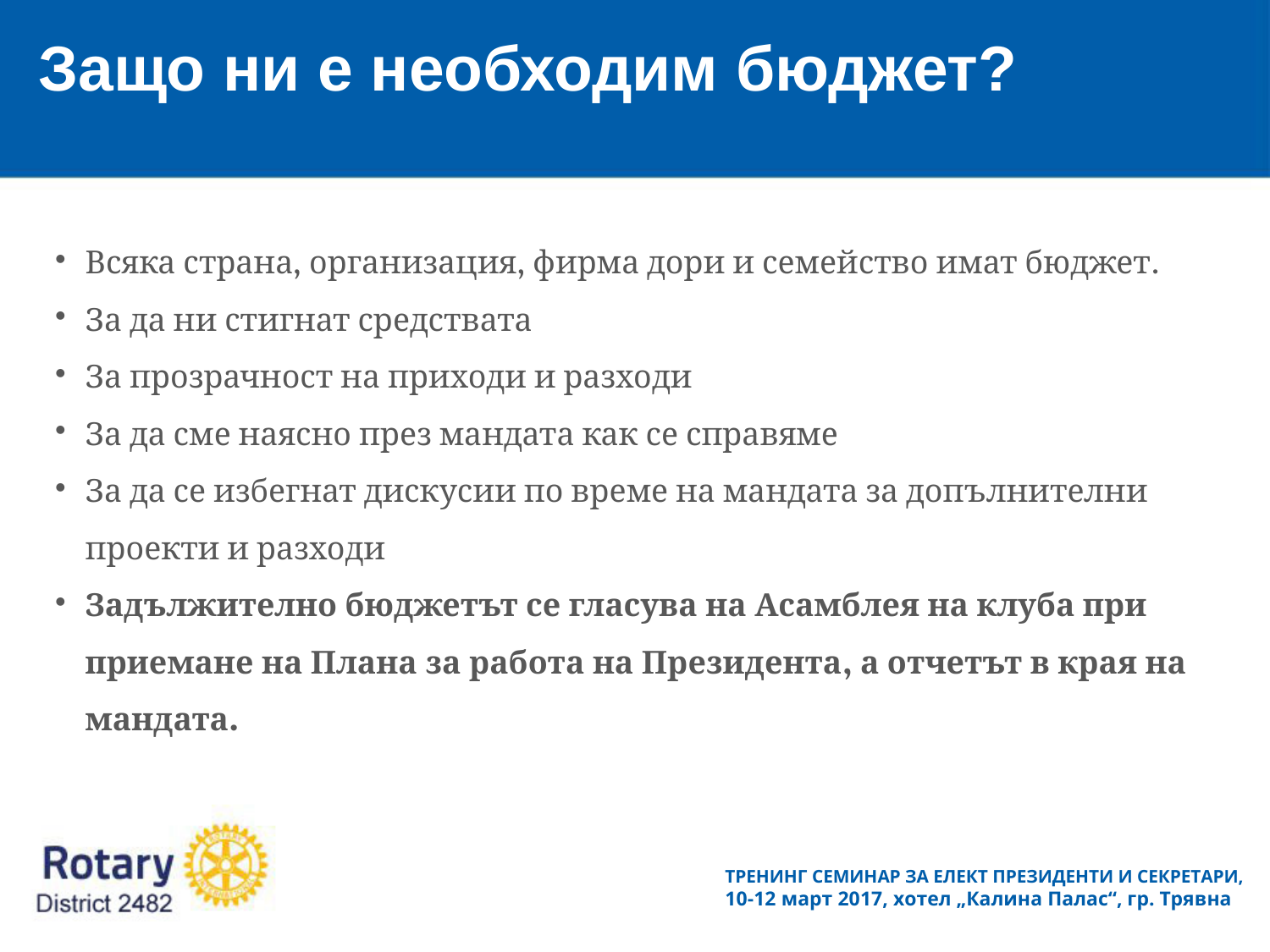

Защо ни е необходим бюджет?
Всяка страна, организация, фирма дори и семейство имат бюджет.
За да ни стигнат средствата
За прозрачност на приходи и разходи
За да сме наясно през мандата как се справяме
За да се избегнат дискусии по време на мандата за допълнителни проекти и разходи
Задължително бюджетът се гласува на Асамблея на клуба при приемане на Плана за работа на Президента, а отчетът в края на мандата.